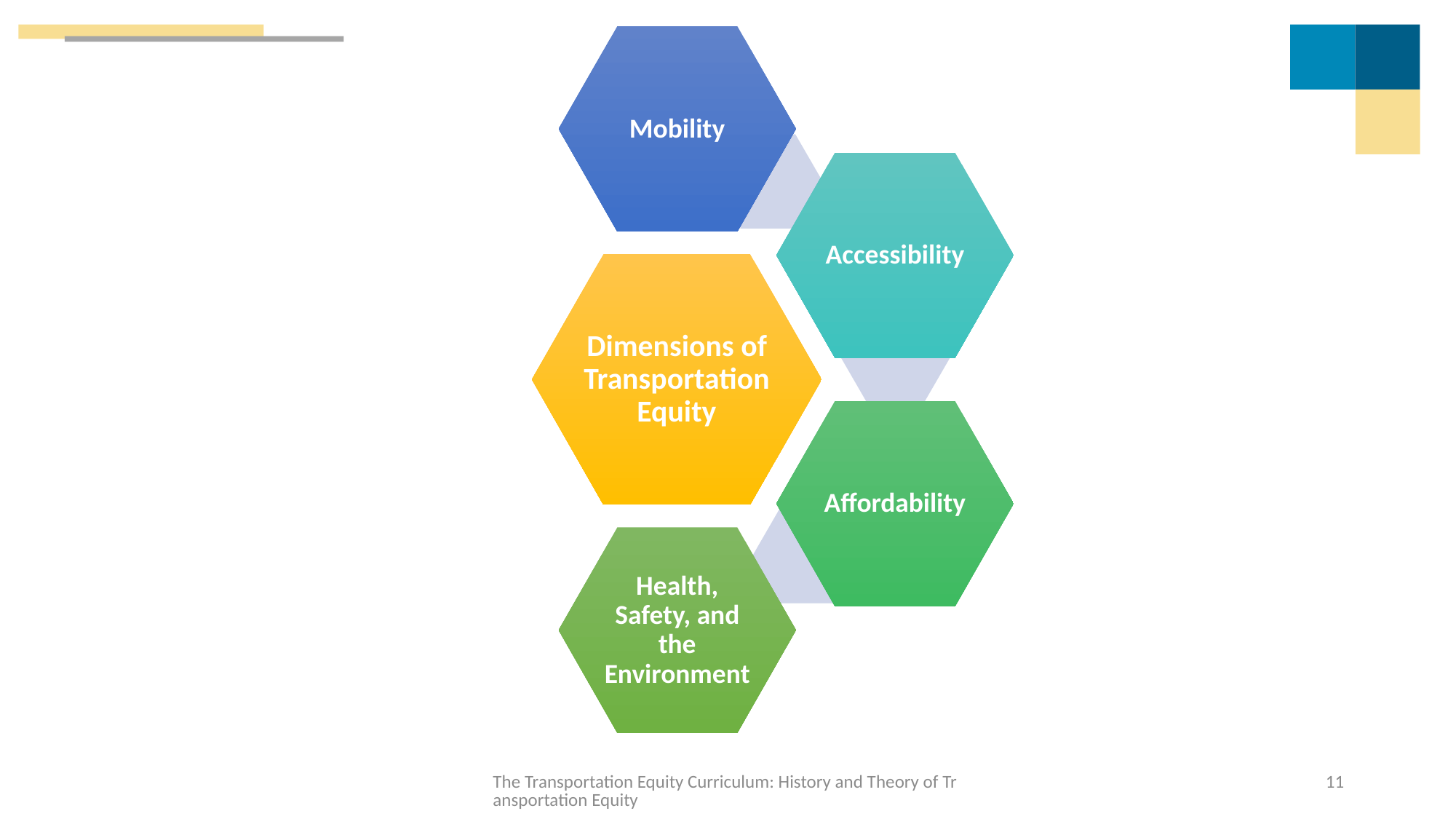

Dimensions of Transportation Equity
Mobility
Accessibility
Affordability
Health, Safety, and the Environment
The Transportation Equity Curriculum: History and Theory of Transportation Equity
11